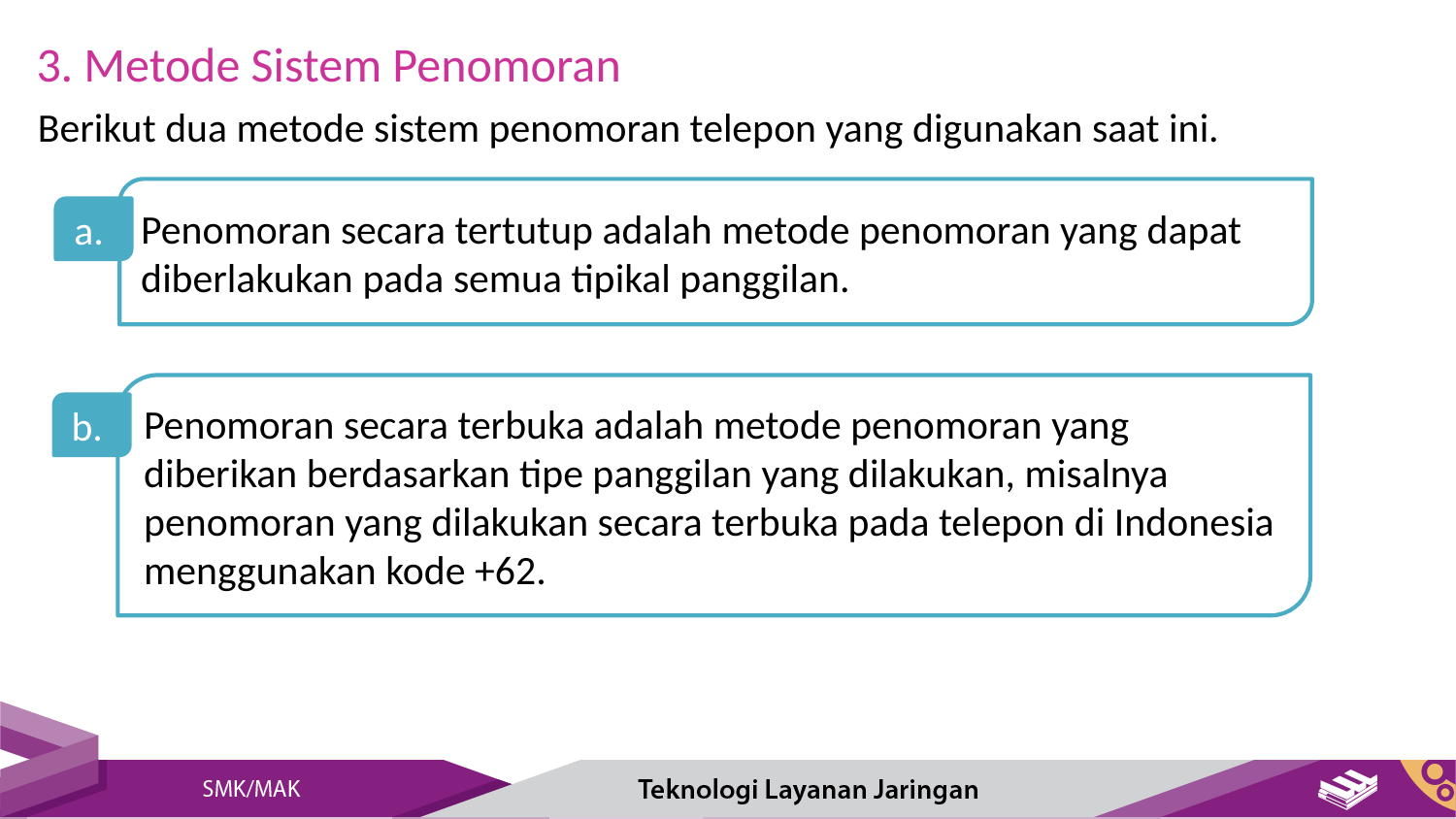

3. Metode Sistem Penomoran
Berikut dua metode sistem penomoran telepon yang digunakan saat ini.
Penomoran secara tertutup adalah metode penomoran yang dapat diberlakukan pada semua tipikal panggilan.
a.
Penomoran secara terbuka adalah metode penomoran yang diberikan berdasarkan tipe panggilan yang dilakukan, misalnya penomoran yang dilakukan secara terbuka pada telepon di Indonesia menggunakan kode +62.
b.